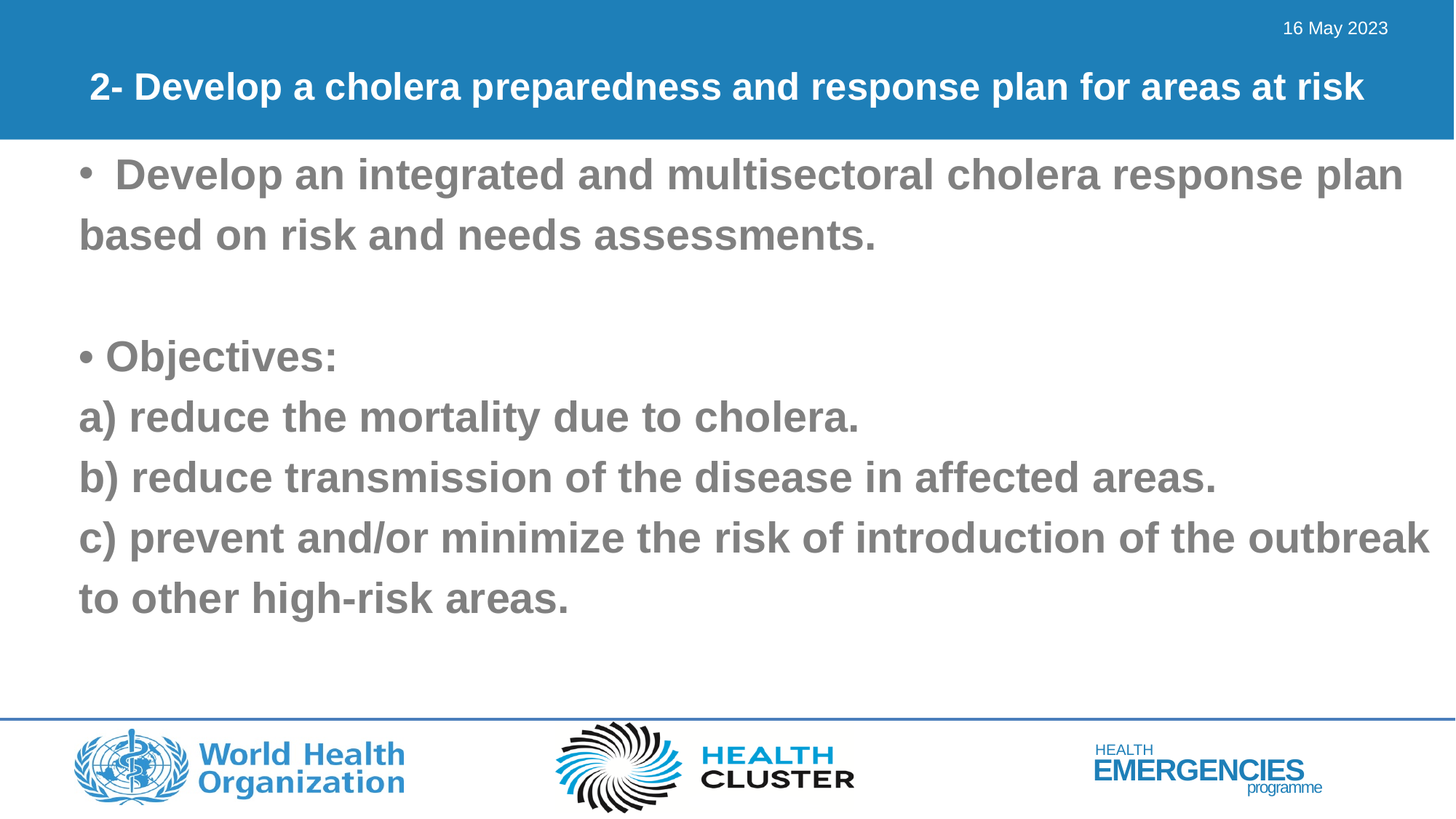

16 May 2023
# 2- Develop a cholera preparedness and response plan for areas at risk
Develop an integrated and multisectoral cholera response plan
based on risk and needs assessments.

• Objectives:
a) reduce the mortality due to cholera.
b) reduce transmission of the disease in affected areas.
c) prevent and/or minimize the risk of introduction of the outbreak
to other high-risk areas.